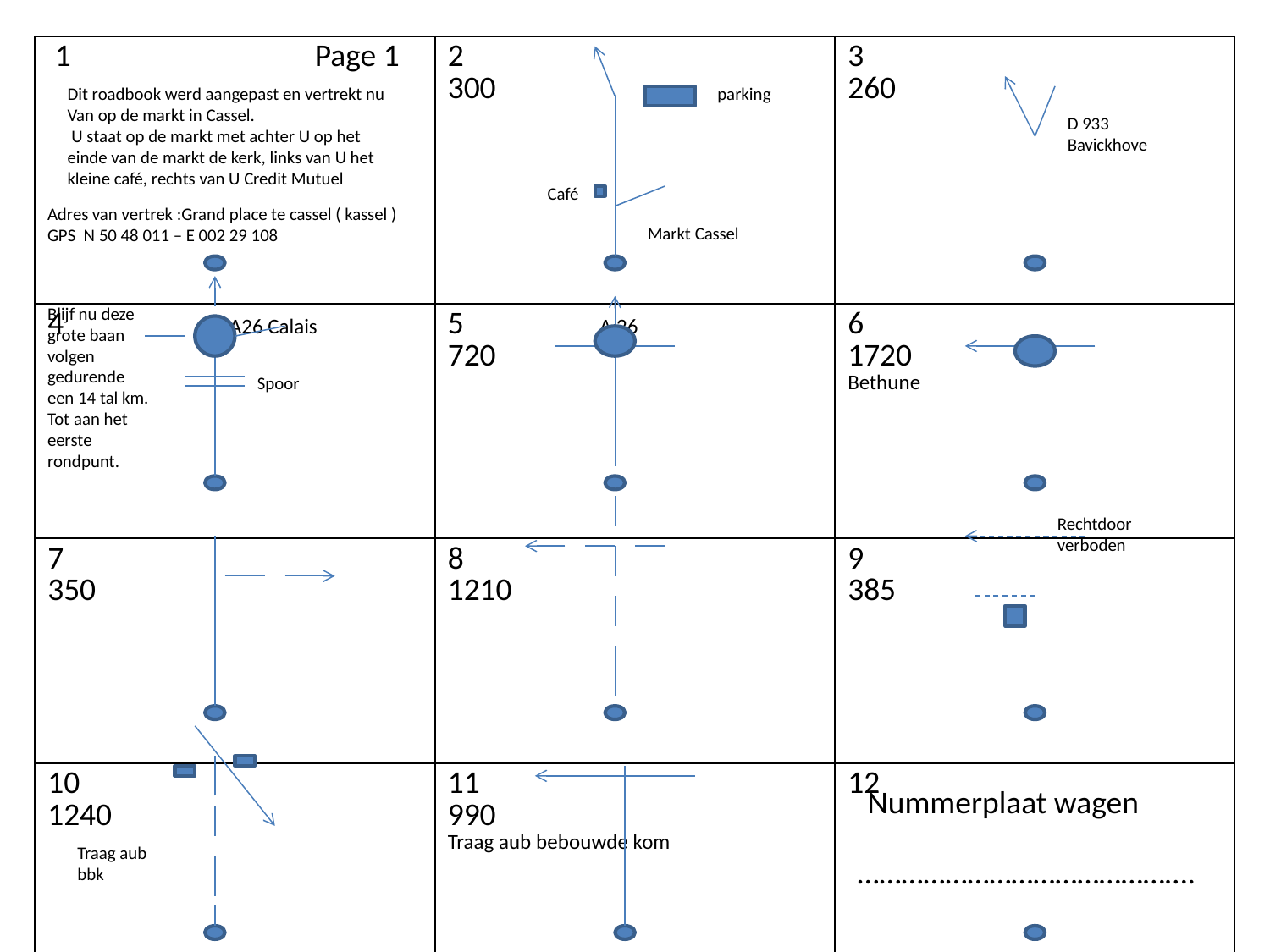

| 1 Page 1 | 2 300 | 3 260 |
| --- | --- | --- |
| 4 A26 Calais | 5 A 26 720 | 6 1720 Bethune |
| 7 350 | 8 1210 | 9 385 |
| 10 1240 | 11 990 Traag aub bebouwde kom | 12 |
Dit roadbook werd aangepast en vertrekt nu Van op de markt in Cassel.
 U staat op de markt met achter U op het einde van de markt de kerk, links van U het kleine café, rechts van U Credit Mutuel
parking

D 933 Bavickhove
Café

Adres van vertrek :Grand place te cassel ( kassel )
GPS  N 50 48 011 – E 002 29 108

Markt Cassel

Blijf nu deze grote baan volgen gedurende een 14 tal km.
Tot aan het eerste rondpunt.

Spoor

Rechtdoor verboden

Nummerplaat wagen
Traag aub bbk
……………………………………….